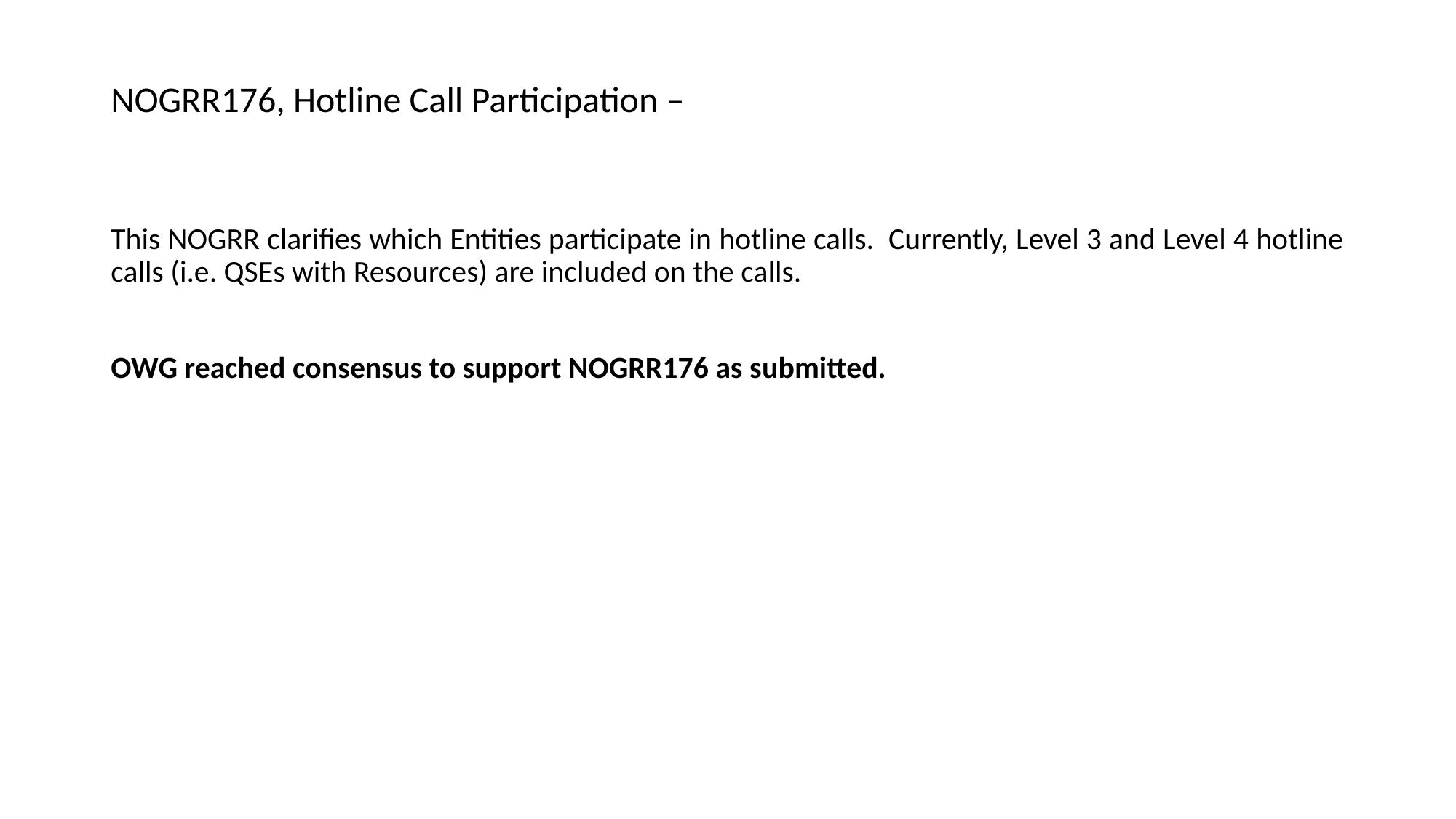

# NOGRR176, Hotline Call Participation –
This NOGRR clarifies which Entities participate in hotline calls.  Currently, Level 3 and Level 4 hotline calls (i.e. QSEs with Resources) are included on the calls.

OWG reached consensus to support NOGRR176 as submitted.